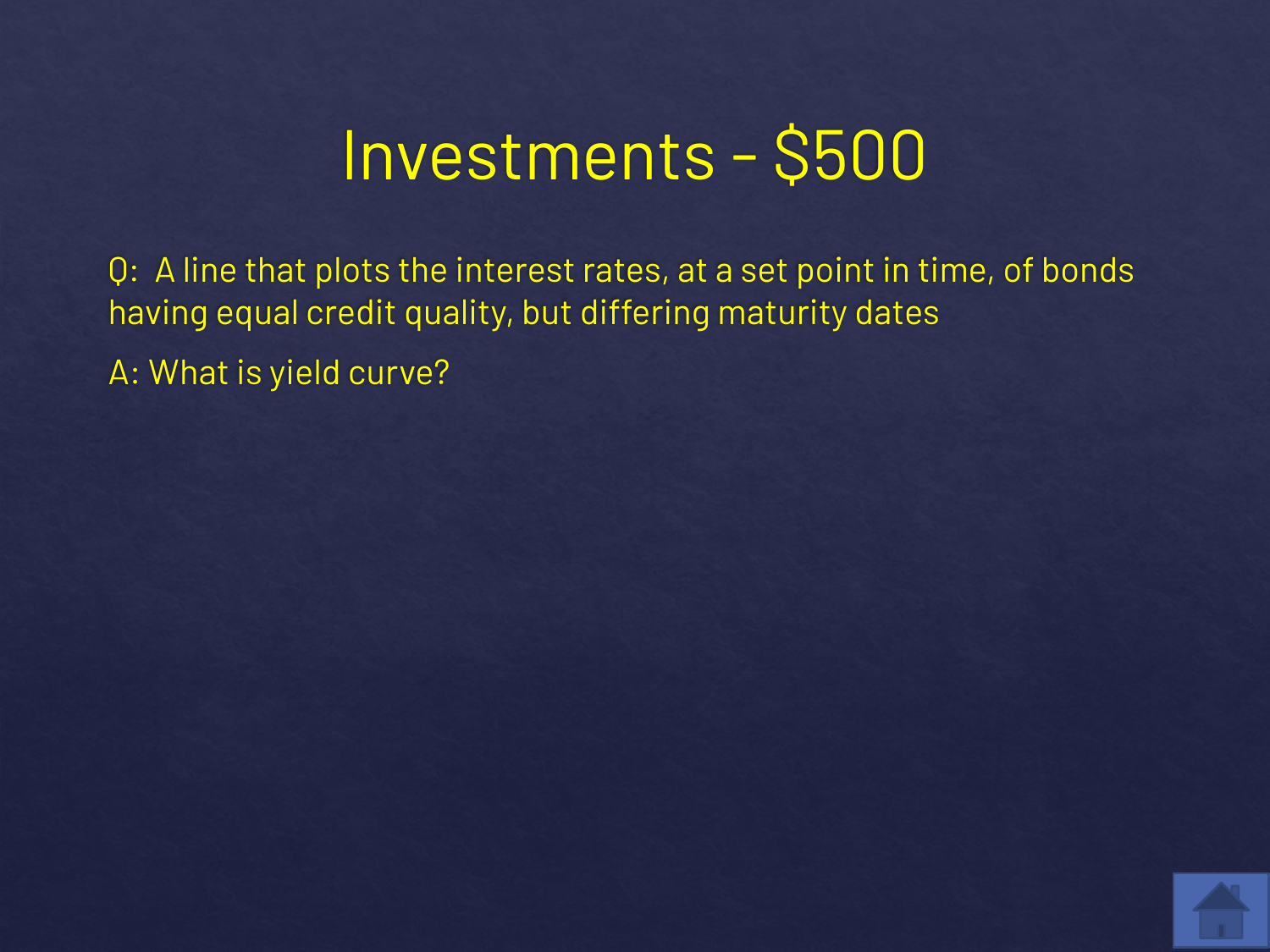

# Investments - $500
Q:  A line that plots the interest rates, at a set point in time, of bonds having equal credit quality, but differing maturity dates
A: What is yield curve?